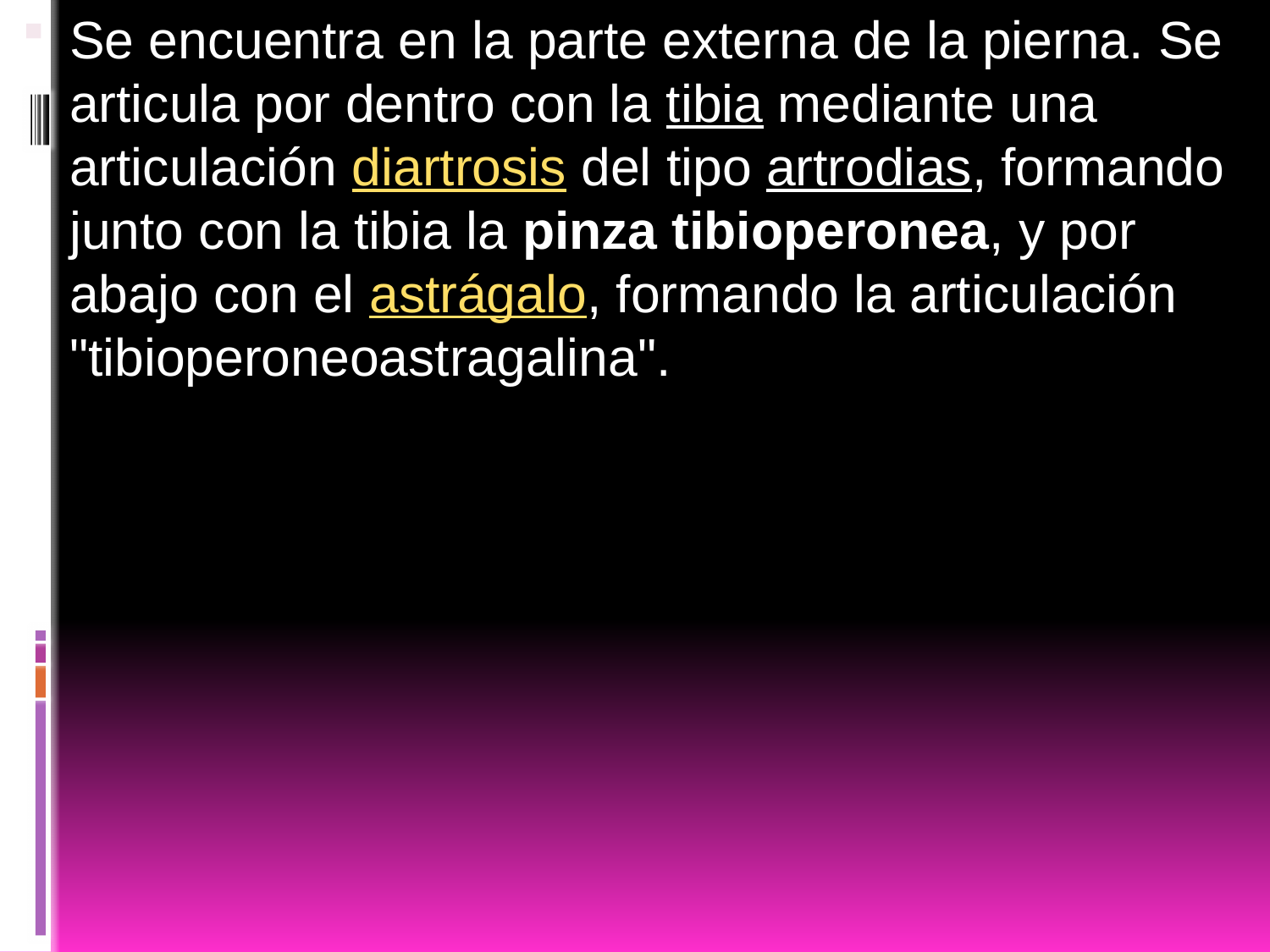

Se encuentra en la parte externa de la pierna. Se articula por dentro con la tibia mediante una articulación diartrosis del tipo artrodias, formando junto con la tibia la pinza tibioperonea, y por abajo con el astrágalo, formando la articulación "tibioperoneoastragalina".